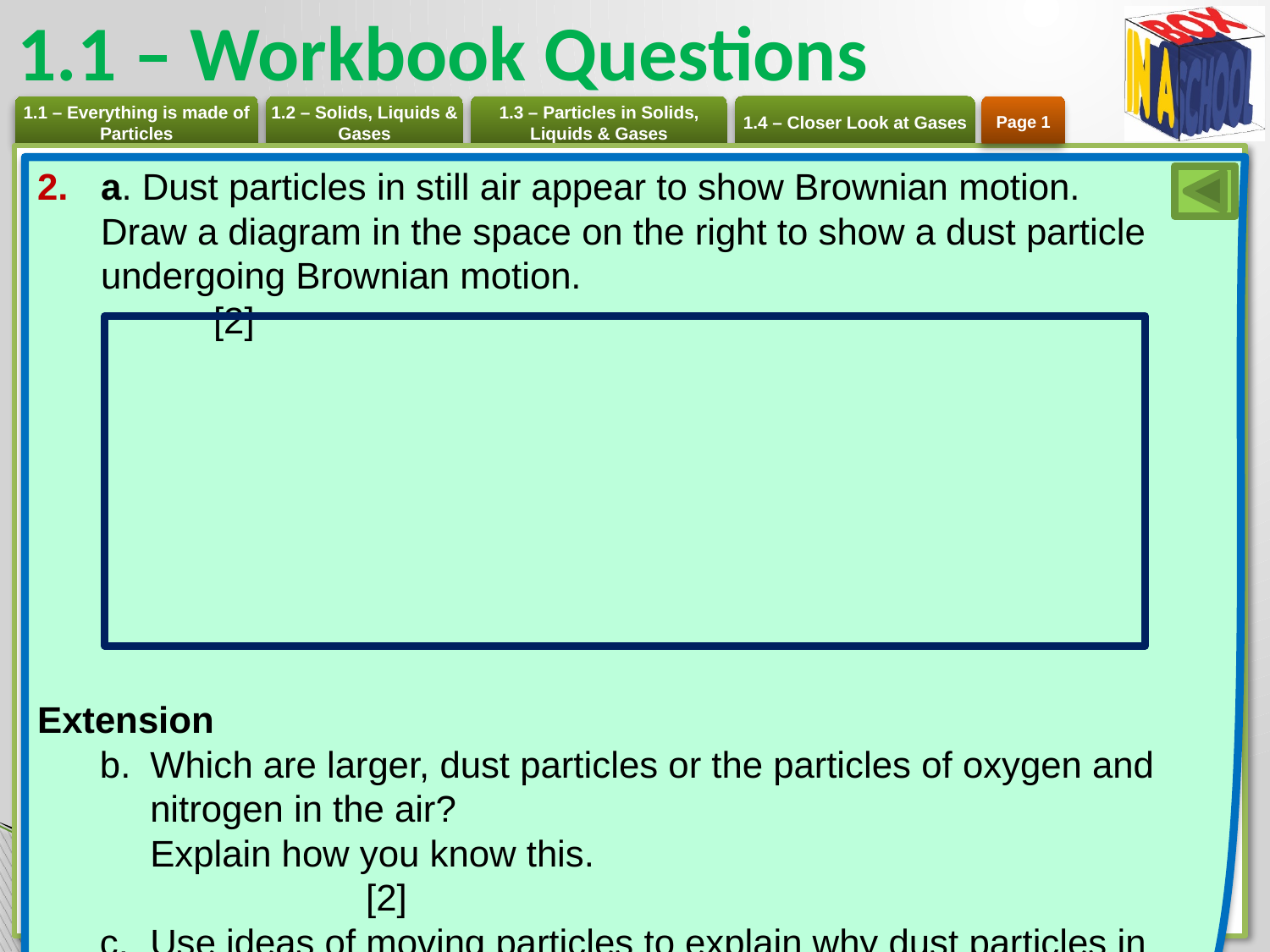

# 1.1 – Workbook Questions
Page 1
a. Dust particles in still air appear to show Brownian motion.
Draw a diagram in the space on the right to show a dust particle undergoing Brownian motion.				[2]
Extension
Which are larger, dust particles or the particles of oxygen and nitrogen in the air?
Explain how you know this.				          [2]
Use ideas of moving particles to explain why dust particles in
still air show Brownian motion.				      [3]